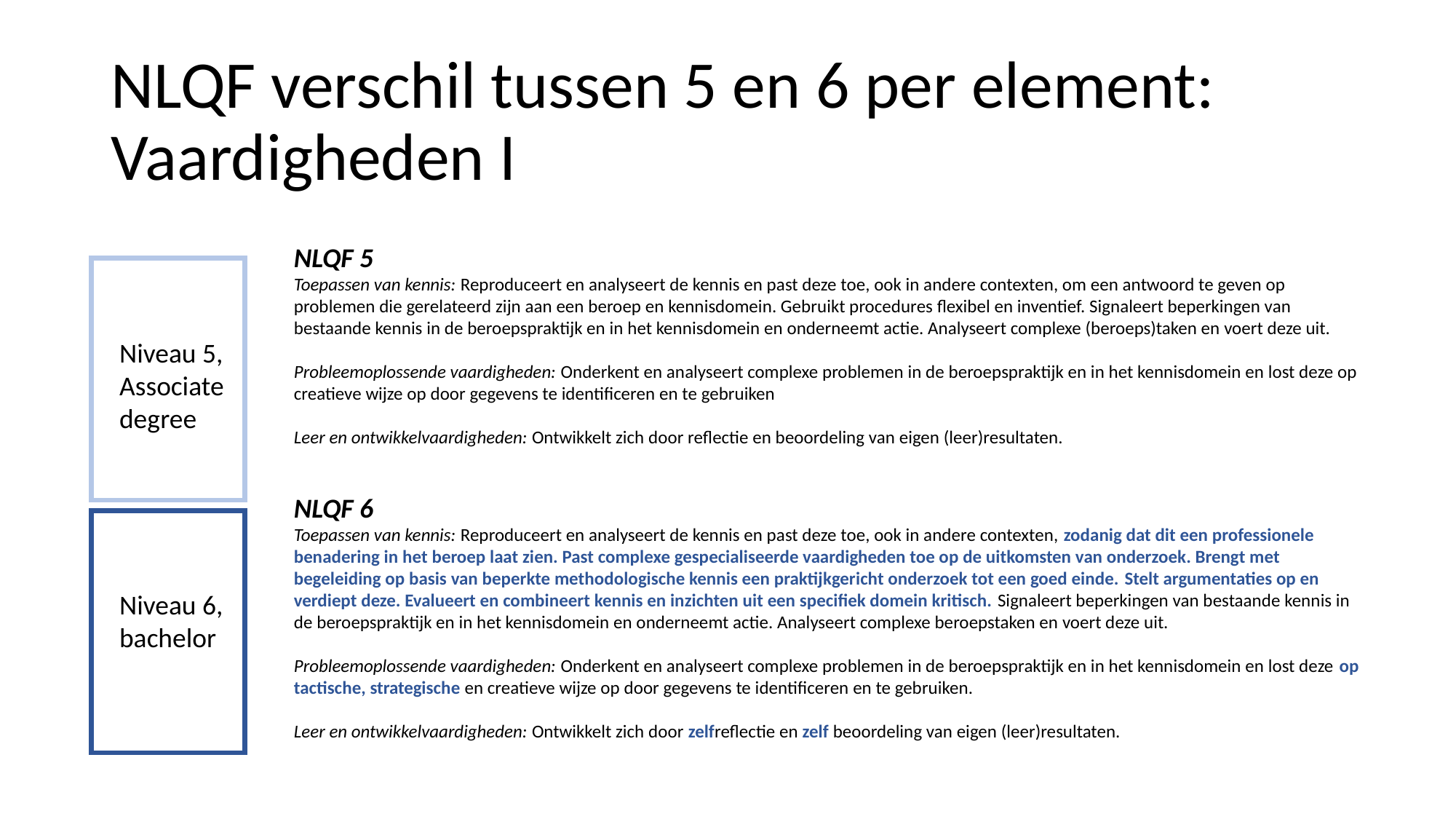

# NLQF verschil tussen 5 en 6 per element: Vaardigheden I
NLQF 5
Toepassen van kennis: Reproduceert en analyseert de kennis en past deze toe, ook in andere contexten, om een antwoord te geven op problemen die gerelateerd zijn aan een beroep en kennisdomein. Gebruikt procedures flexibel en inventief. Signaleert beperkingen van bestaande kennis in de beroepspraktijk en in het kennisdomein en onderneemt actie. Analyseert complexe (beroeps)taken en voert deze uit.

Probleemoplossende vaardigheden: Onderkent en analyseert complexe problemen in de beroepspraktijk en in het kennisdomein en lost deze op creatieve wijze op door gegevens te identificeren en te gebruiken

Leer en ontwikkelvaardigheden: Ontwikkelt zich door reflectie en beoordeling van eigen (leer)resultaten.

NLQF 6
Toepassen van kennis: Reproduceert en analyseert de kennis en past deze toe, ook in andere contexten, zodanig dat dit een professionele benadering in het beroep laat zien. Past complexe gespecialiseerde vaardigheden toe op de uitkomsten van onderzoek. Brengt met begeleiding op basis van beperkte methodologische kennis een praktijkgericht onderzoek tot een goed einde. Stelt argumentaties op en verdiept deze. Evalueert en combineert kennis en inzichten uit een specifiek domein kritisch. Signaleert beperkingen van bestaande kennis in de beroepspraktijk en in het kennisdomein en onderneemt actie. Analyseert complexe beroepstaken en voert deze uit.

Probleemoplossende vaardigheden: Onderkent en analyseert complexe problemen in de beroepspraktijk en in het kennisdomein en lost deze op tactische, strategische en creatieve wijze op door gegevens te identificeren en te gebruiken.

Leer en ontwikkelvaardigheden: Ontwikkelt zich door zelfreflectie en zelf beoordeling van eigen (leer)resultaten.

Niveau 5,
Associate degree

Niveau 6,
bachelor